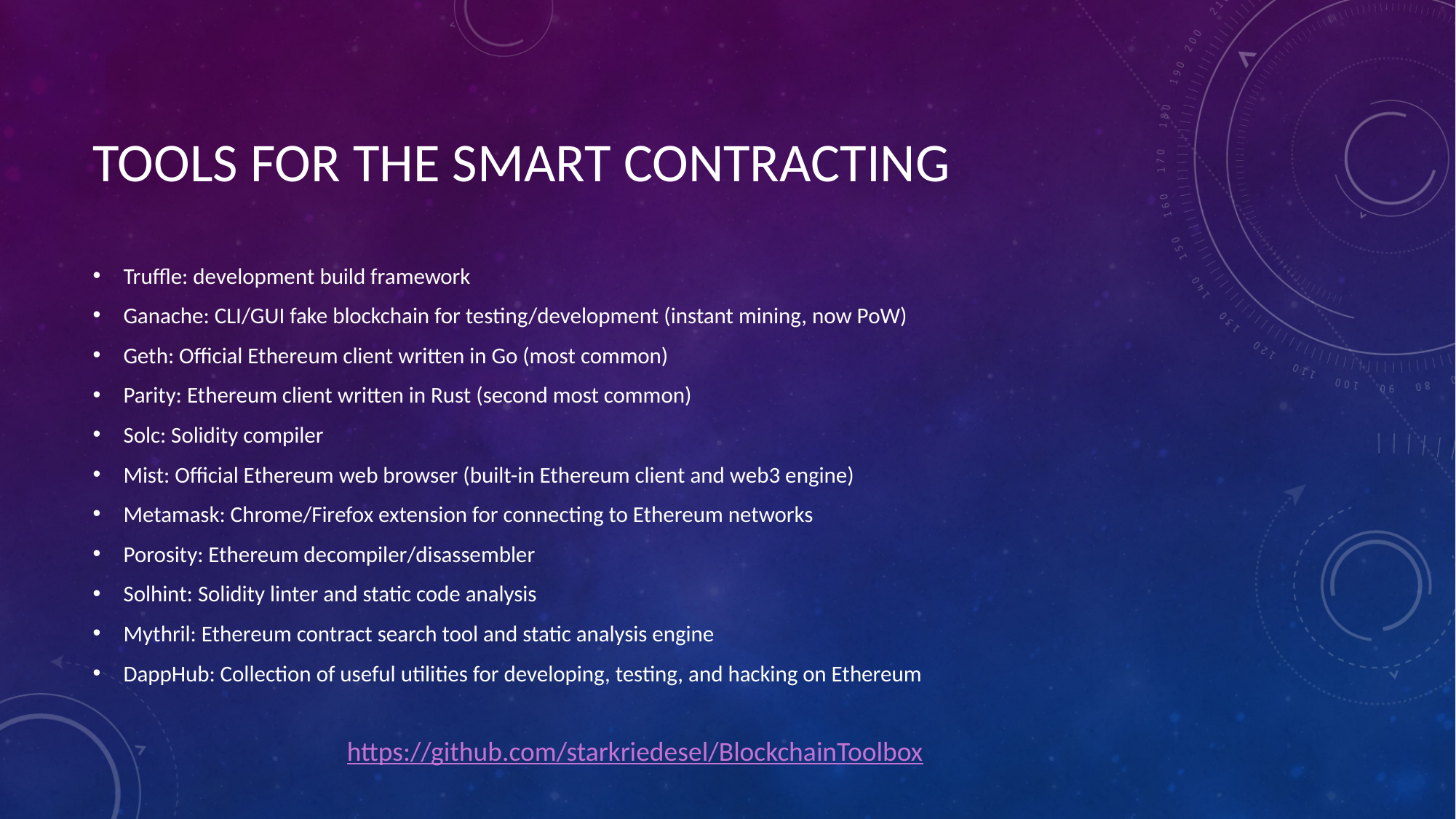

# Tools for the Smart Contracting
Truffle: development build framework
Ganache: CLI/GUI fake blockchain for testing/development (instant mining, now PoW)
Geth: Official Ethereum client written in Go (most common)
Parity: Ethereum client written in Rust (second most common)
Solc: Solidity compiler
Mist: Official Ethereum web browser (built-in Ethereum client and web3 engine)
Metamask: Chrome/Firefox extension for connecting to Ethereum networks
Porosity: Ethereum decompiler/disassembler
Solhint: Solidity linter and static code analysis
Mythril: Ethereum contract search tool and static analysis engine
DappHub: Collection of useful utilities for developing, testing, and hacking on Ethereum
https://github.com/starkriedesel/BlockchainToolbox